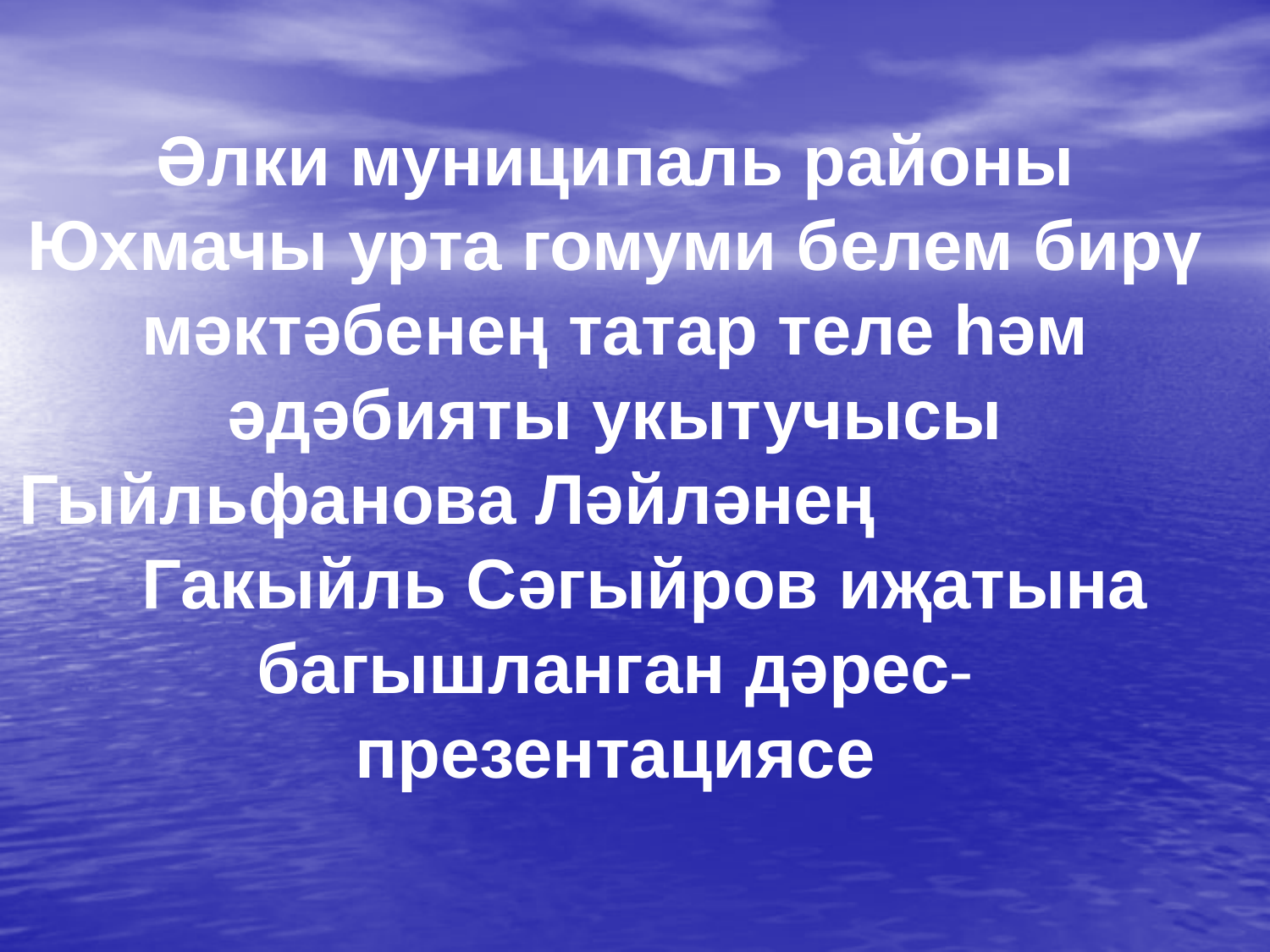

Әлки муниципаль районы Юxмачы урта гомуми белем бирү мәктәбенең татар теле һәм әдәбияты укытучысы Гыйльфанова Ләйләнең                     Гакыйль Сәгыйров иҗатына багышланган дәрес-презентациясе